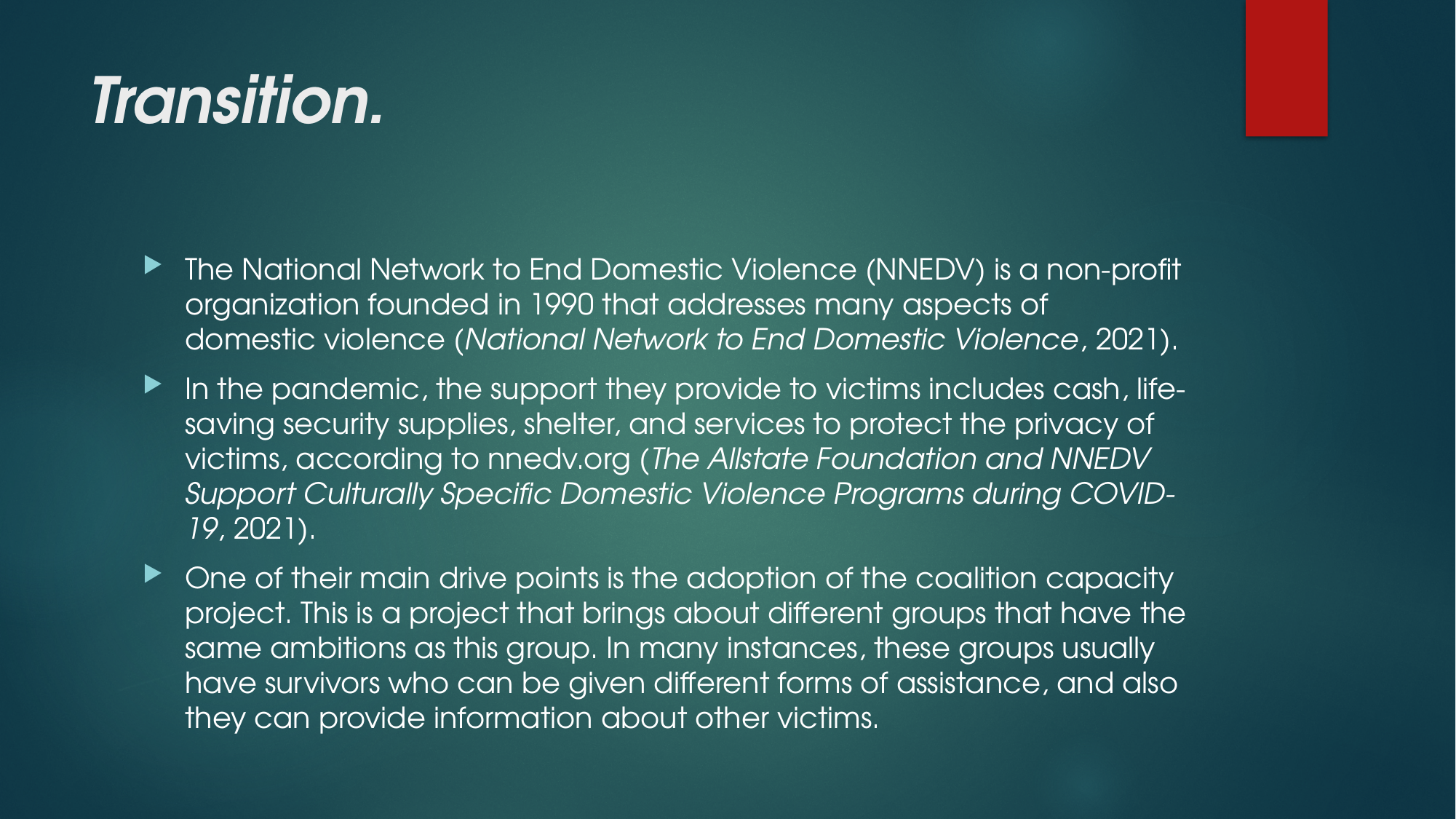

# Transition.
The National Network to End Domestic Violence (NNEDV) is a non-profit organization founded in 1990 that addresses many aspects of domestic violence (National Network to End Domestic Violence, 2021).
In the pandemic, the support they provide to victims includes cash, life-saving security supplies, shelter, and services to protect the privacy of victims, according to nnedv.org (The Allstate Foundation and NNEDV Support Culturally Specific Domestic Violence Programs during COVID-19, 2021).
One of their main drive points is the adoption of the coalition capacity project. This is a project that brings about different groups that have the same ambitions as this group. In many instances, these groups usually have survivors who can be given different forms of assistance, and also they can provide information about other victims.